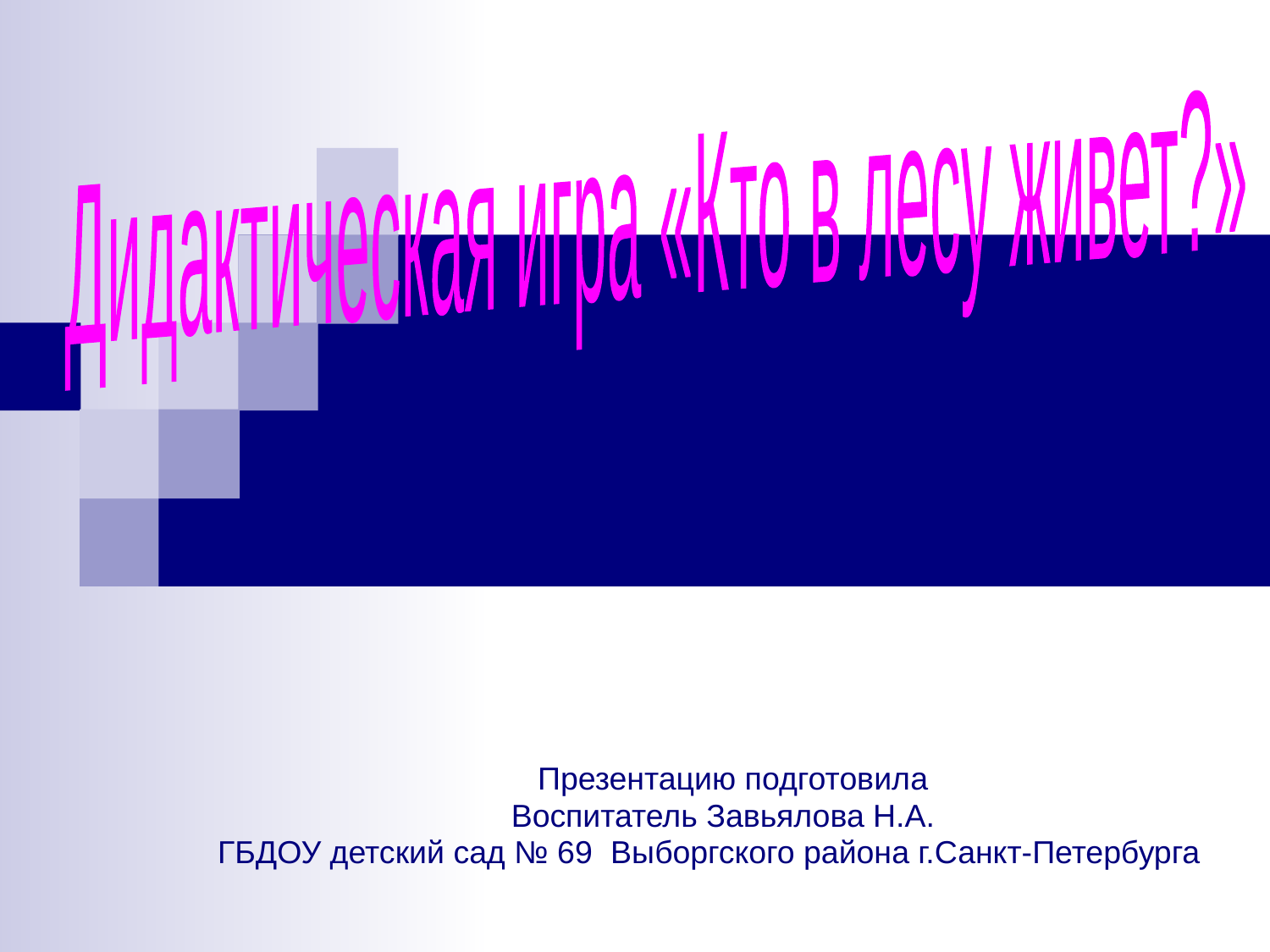

Дидактическая игра «Кто в лесу живет?»

                                    Презентацию подготовила
                                 Воспитатель Завьялова Н.А.
ГБДОУ детский сад № 69  Выборгского района г.Санкт-Петербурга